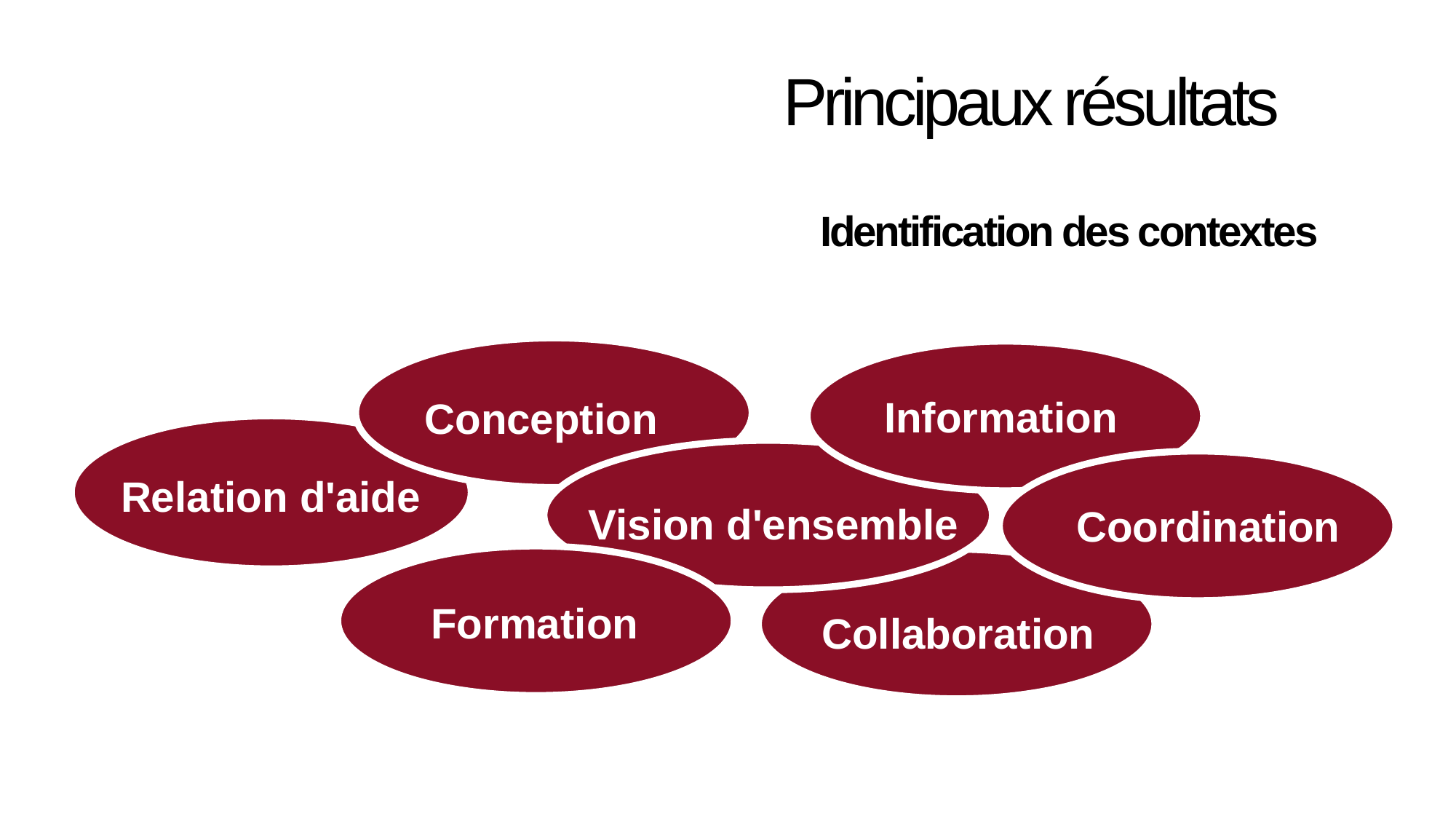

# Principaux résultats
Identification des contextes

Information
Conception

Relation d'aide
Vision d'ensemble
Coordination

Formation
Collaboration